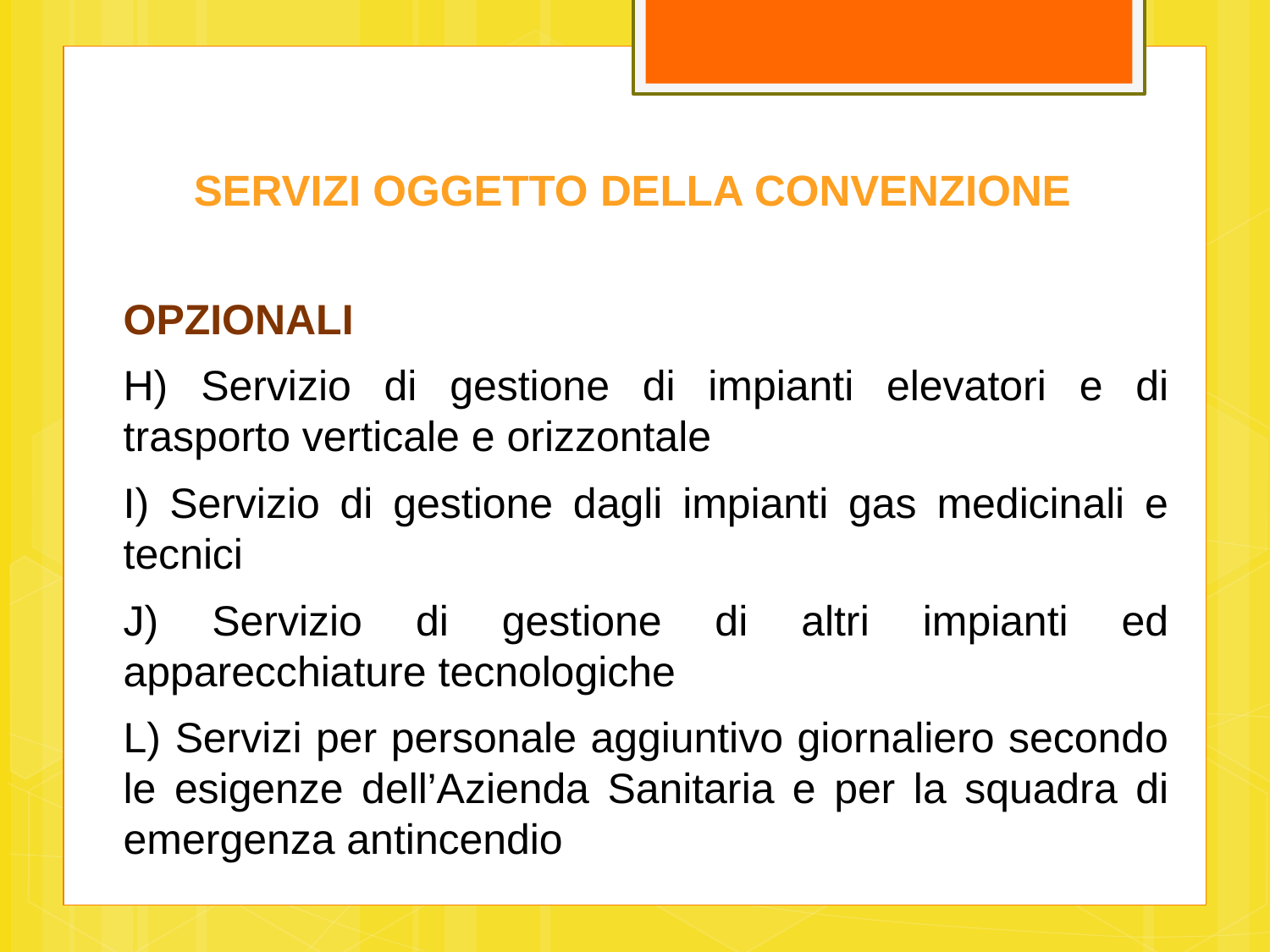

SERVIZI OGGETTO DELLA CONVENZIONE
OPZIONALI
H) Servizio di gestione di impianti elevatori e di trasporto verticale e orizzontale
I) Servizio di gestione dagli impianti gas medicinali e tecnici
J) Servizio di gestione di altri impianti ed apparecchiature tecnologiche
L) Servizi per personale aggiuntivo giornaliero secondo le esigenze dell’Azienda Sanitaria e per la squadra di emergenza antincendio